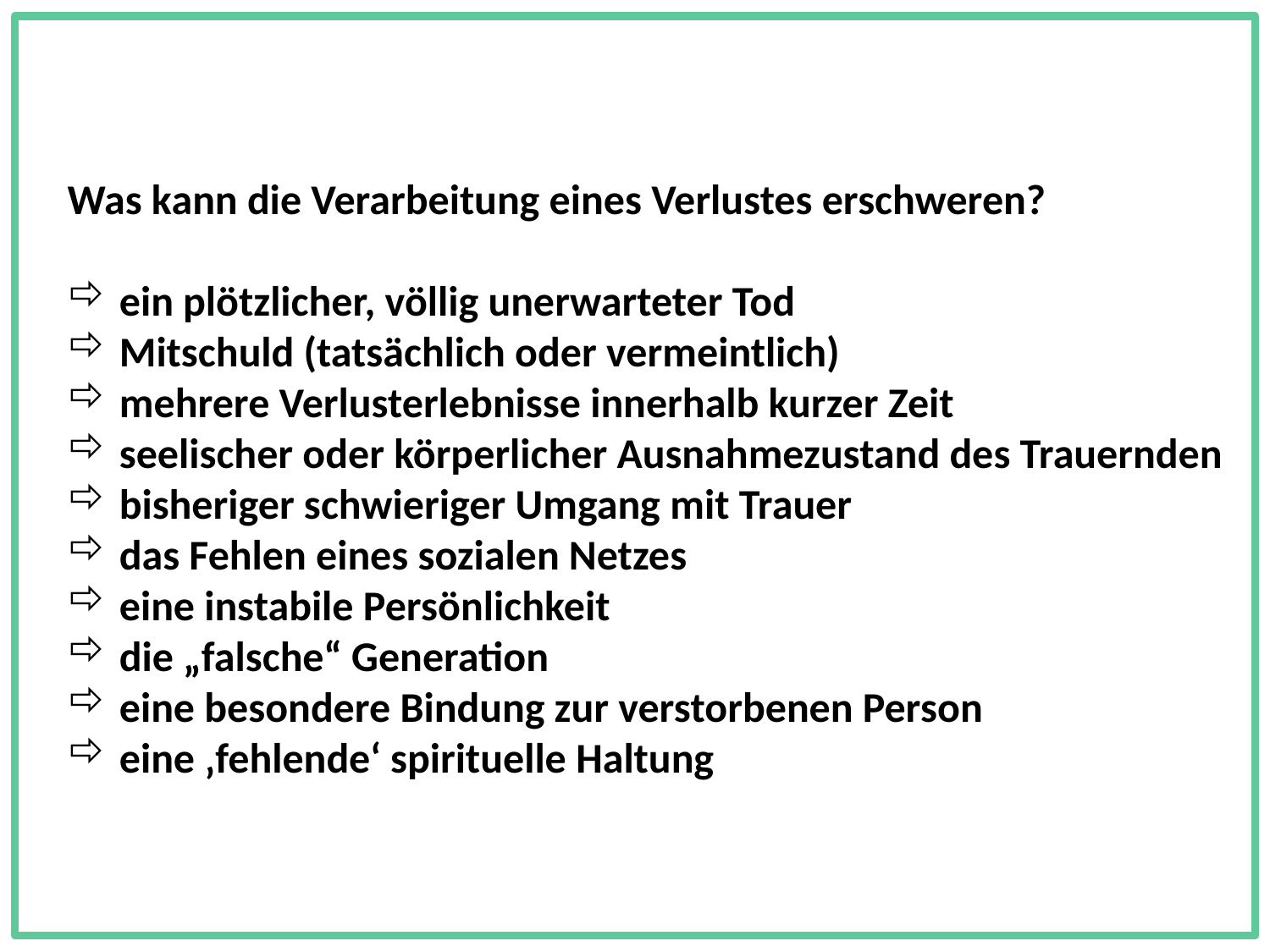

Was kann die Verarbeitung eines Verlustes erschweren?

 ein plötzlicher, völlig unerwarteter Tod
 Mitschuld (tatsächlich oder vermeintlich)
 mehrere Verlusterlebnisse innerhalb kurzer Zeit
 seelischer oder körperlicher Ausnahmezustand des Trauernden
 bisheriger schwieriger Umgang mit Trauer
 das Fehlen eines sozialen Netzes
 eine instabile Persönlichkeit
 die „falsche“ Generation
 eine besondere Bindung zur verstorbenen Person
 eine ‚fehlende‘ spirituelle Haltung